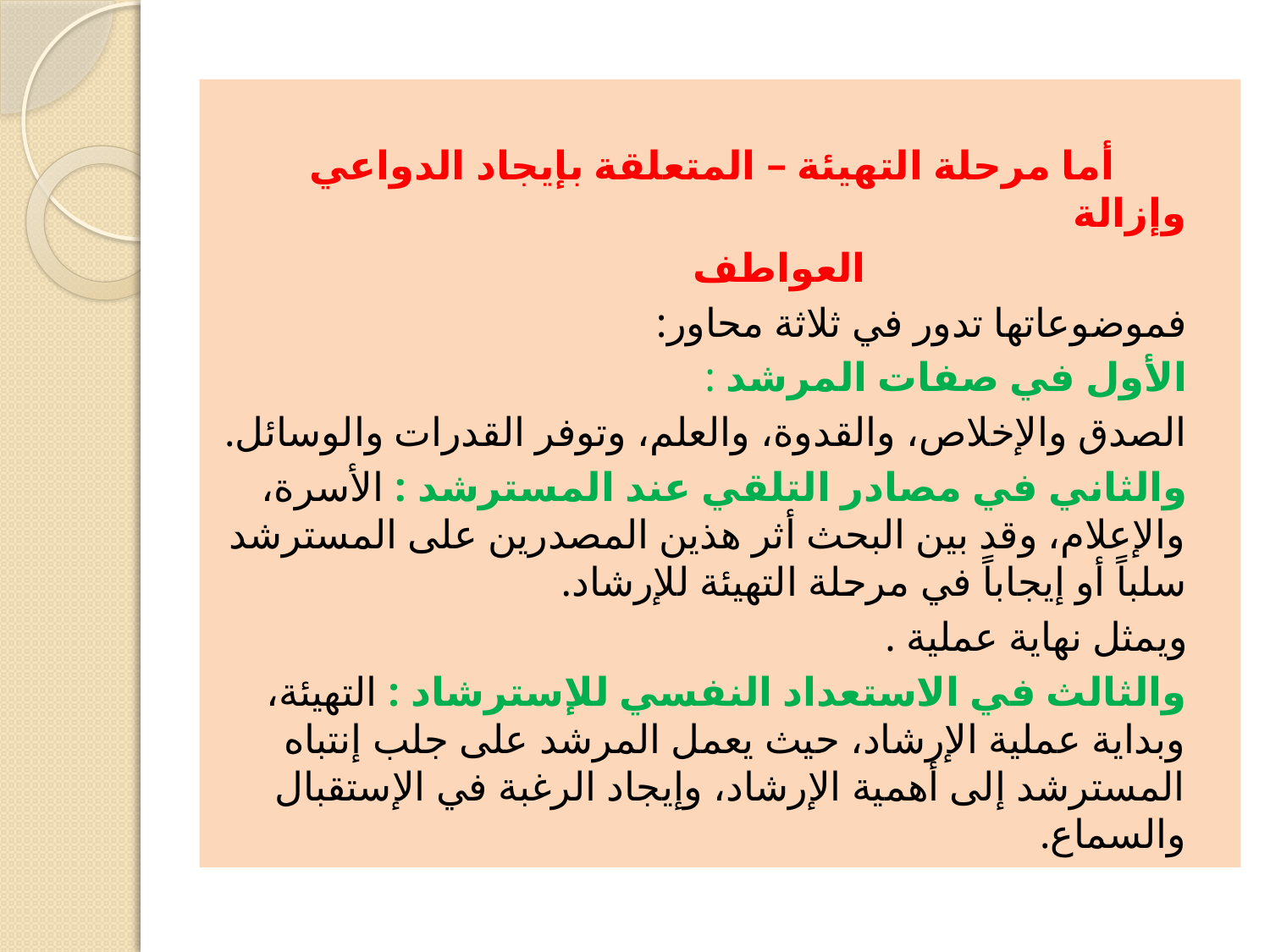

أما مرحلة التهيئة – المتعلقة بإيجاد الدواعي وإزالة
                                  العواطف
   فموضوعاتها تدور في ثلاثة محاور:
   الأول في صفات المرشد :
   الصدق والإخلاص، والقدوة، والعلم، وتوفر القدرات والوسائل.
   والثاني في مصادر التلقي عند المسترشد : الأسرة، والإعلام، وقد بين البحث أثر هذين المصدرين على المسترشد سلباً أو إيجاباً في مرحلة التهيئة للإرشاد.
   ويمثل نهاية عملية .
   والثالث في الاستعداد النفسي للإسترشاد : التهيئة، وبداية عملية الإرشاد، حيث يعمل المرشد على جلب إنتباه المسترشد إلى أهمية الإرشاد، وإيجاد الرغبة في الإستقبال والسماع.